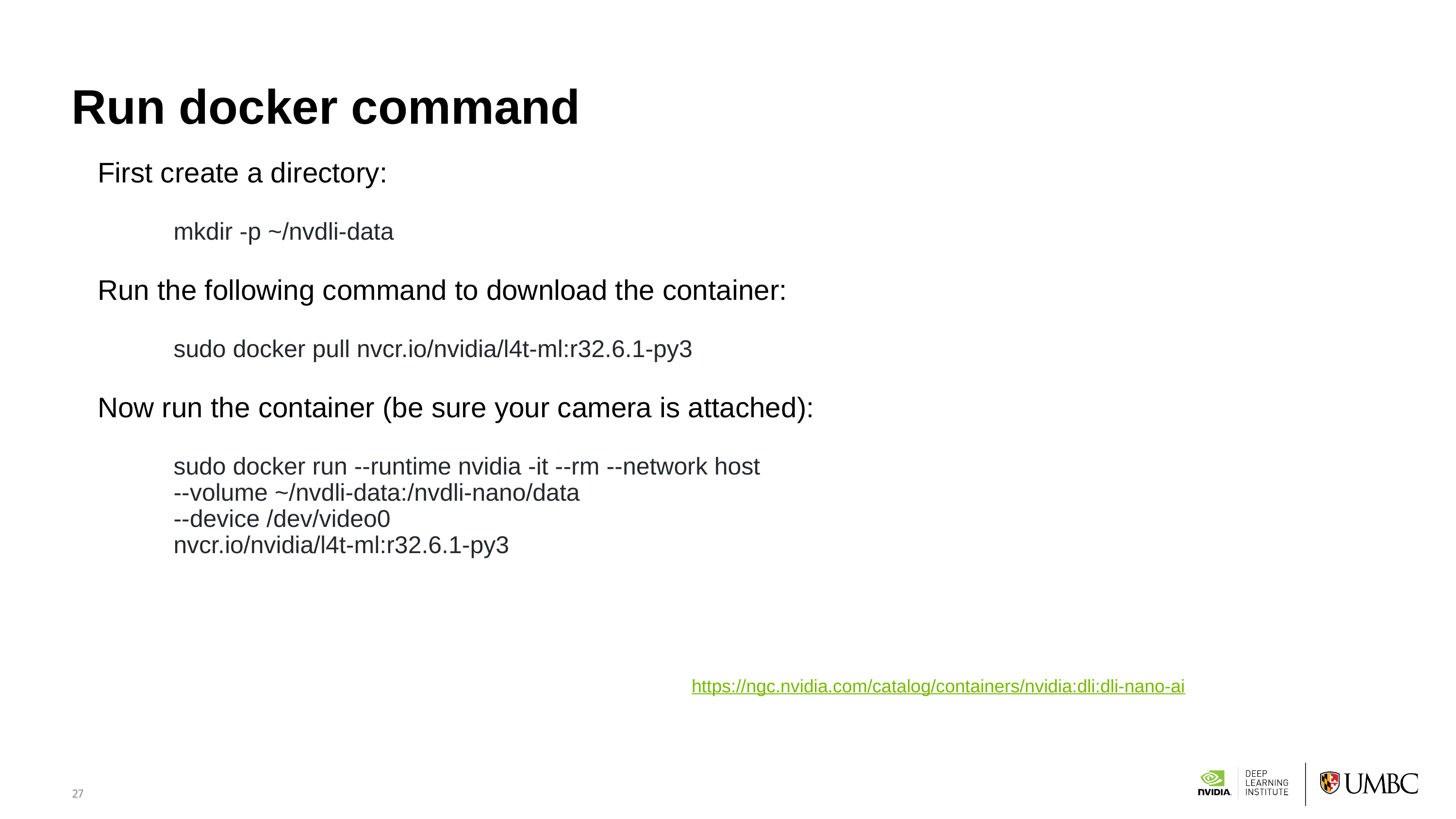

27
# Run docker command
First create a directory:
mkdir -p ~/nvdli-data
Run the following command to download the container:
sudo docker pull nvcr.io/nvidia/l4t-ml:r32.6.1-py3
Now run the container (be sure your camera is attached):
sudo docker run --runtime nvidia -it --rm --network host
--volume ~/nvdli-data:/nvdli-nano/data
--device /dev/video0
nvcr.io/nvidia/l4t-ml:r32.6.1-py3

You can get these scripts from the NVIDIA container repository at: https://ngc.nvidia.com/catalog/containers/nvidia:dli:dli-nano-ai